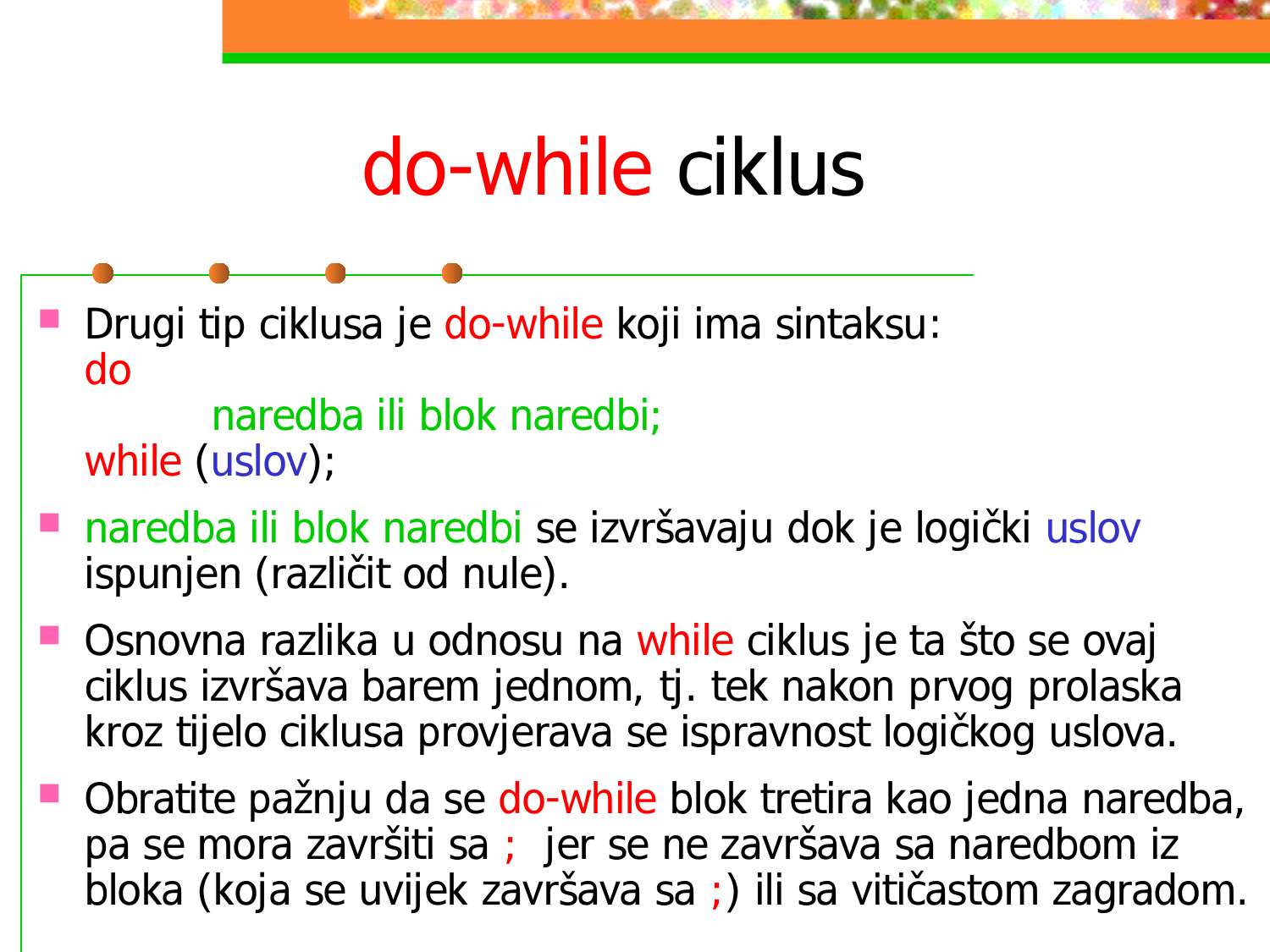

# do-while ciklus
Drugi tip ciklusa je do-while koji ima sintaksu:
do
	naredba ili blok naredbi;
while (uslov);
naredba ili blok naredbi se izvršavaju dok je logički uslov ispunjen (različit od nule).
Osnovna razlika u odnosu na while ciklus je ta što se ovaj ciklus izvršava barem jednom, tj. tek nakon prvog prolaska kroz tijelo ciklusa provjerava se ispravnost logičkog uslova.
Obratite pažnju da se do-while blok tretira kao jedna naredba, pa se mora završiti sa ;  jer se ne završava sa naredbom iz bloka (koja se uvijek završava sa ;) ili sa vitičastom zagradom.